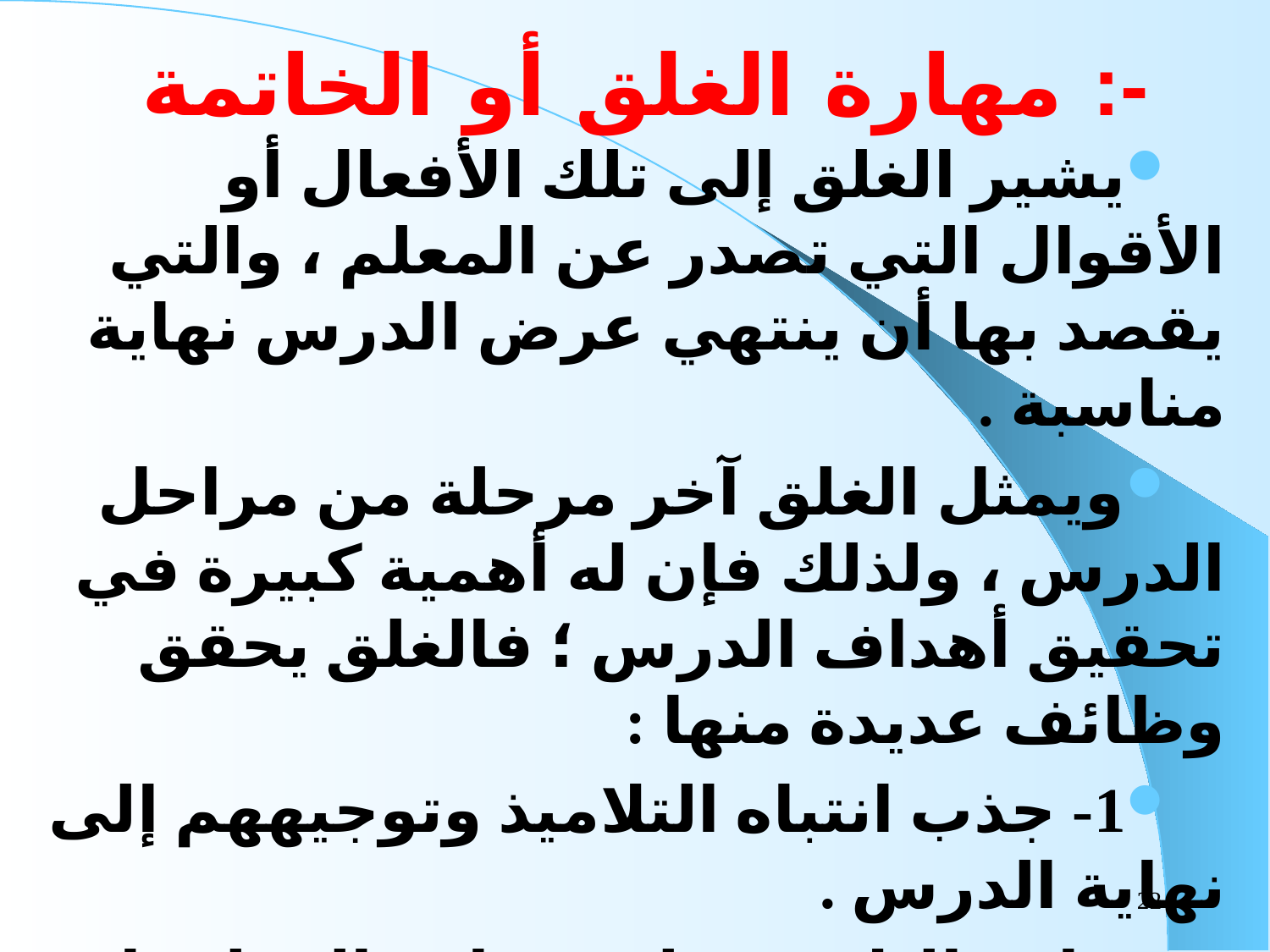

مهارة الغلق أو الخاتمة :-
يشير الغلق إلى تلك الأفعال أو الأقوال التي تصدر عن المعلم ، والتي يقصد بها أن ينتهي عرض الدرس نهاية مناسبة .
ويمثل الغلق آخر مرحلة من مراحل الدرس ، ولذلك فإن له أهمية كبيرة في تحقيق أهداف الدرس ؛ فالغلق يحقق وظائف عديدة منها :
1- جذب انتباه التلاميذ وتوجيههم إلى نهاية الدرس .
 2- يساعد التلاميذ على تنظيم المعلومات في عقولهم وبلورتها .
 3- إبراز النقاط الهامة في الدرس وتأكيدها وربطها مع بعضها .

22